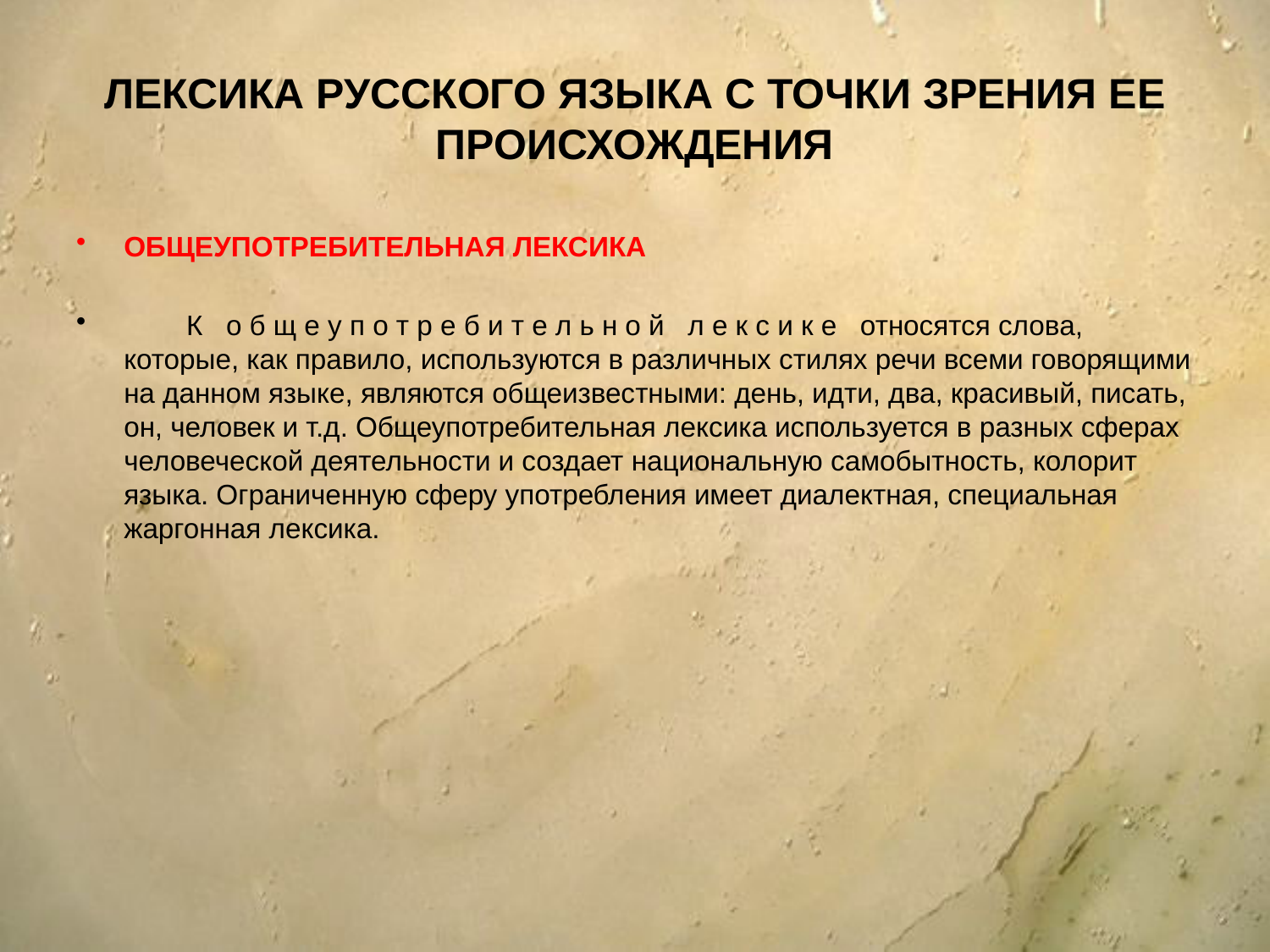

# ЛЕКСИКА РУССКОГО ЯЗЫКА С ТОЧКИ ЗРЕНИЯ ЕЕ ПРОИСХОЖДЕНИЯ
ОБЩЕУПОТРЕБИТЕЛЬНАЯ ЛЕКСИКА

        К   о б щ е у п о т р е б и т е л ь н о й   л е к с и к е   относятся слова, которые, как правило, используются в различных стилях речи всеми говорящими на данном языке, являются общеизвестными: день, идти, два, красивый, писать, он, человек и т.д. Общеупотребительная лексика используется в разных сферах человеческой деятельности и создает национальную самобытность, колорит языка. Ограниченную сферу употребления имеет диалектная, специальная жаргонная лексика.